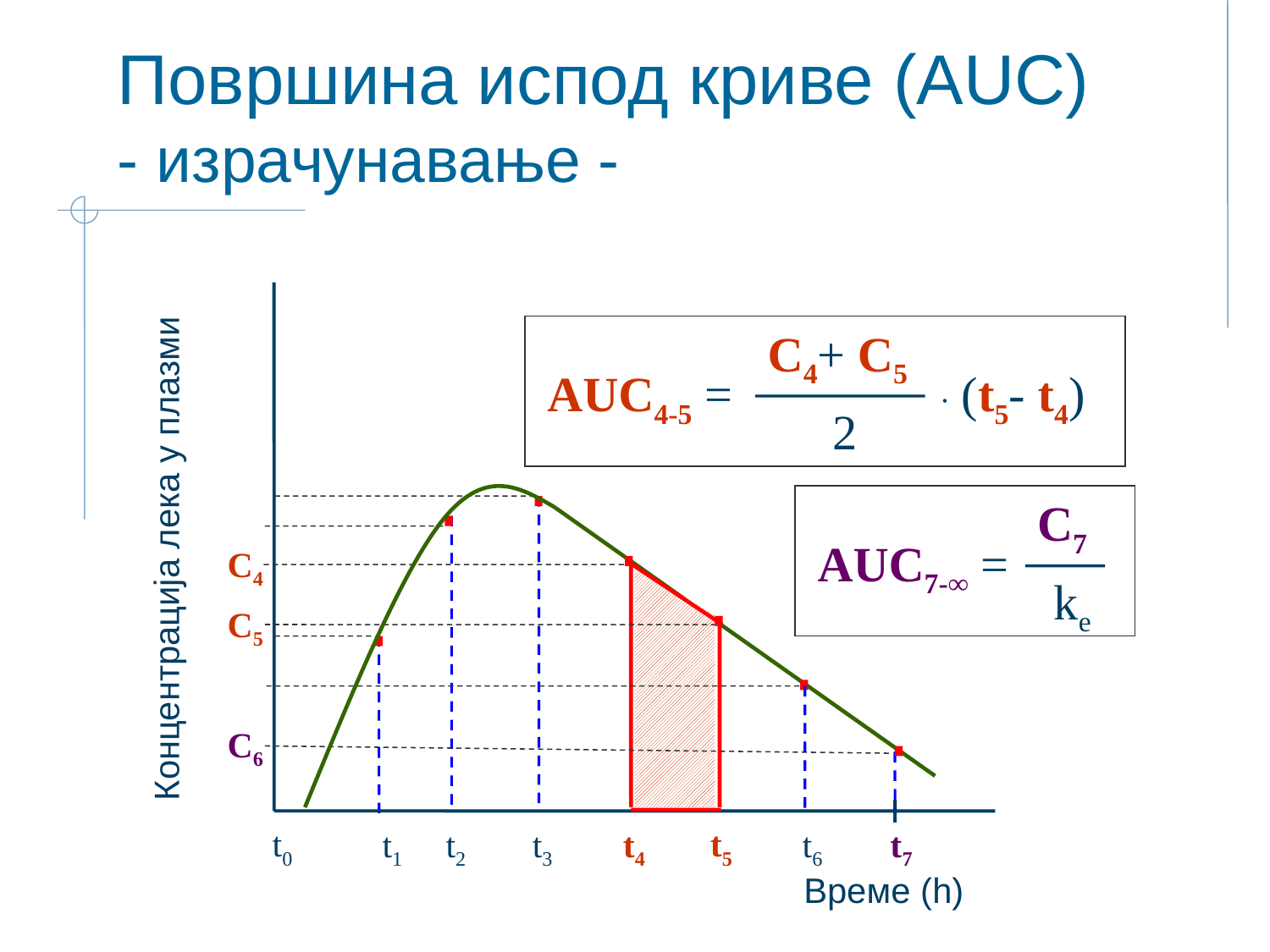

# Површина испод криве (AUC) - израчунавање -

C4+ C5
AUC4-5 =                 ∙ (t5- t4)
2

C7

Концентрација лека у плазми

AUC7-∞ =
C4

ke

C5

C6

t0
t5
t1
t2
t3
t4
t6
t7
Време (h)